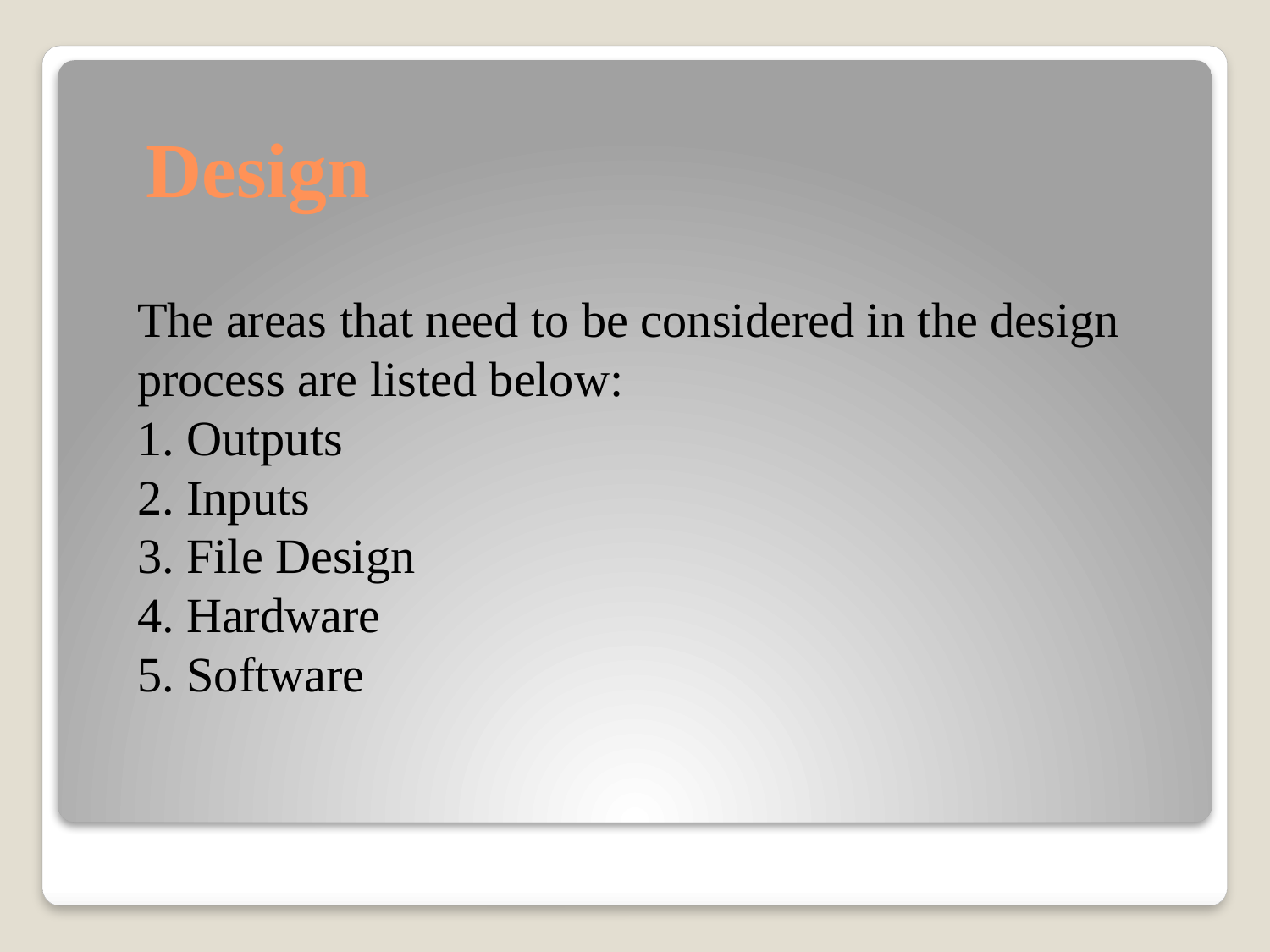

# Design
The areas that need to be considered in the design process are listed below:
1. Outputs 
2. Inputs 
3. File Design
4. Hardware
5. Software